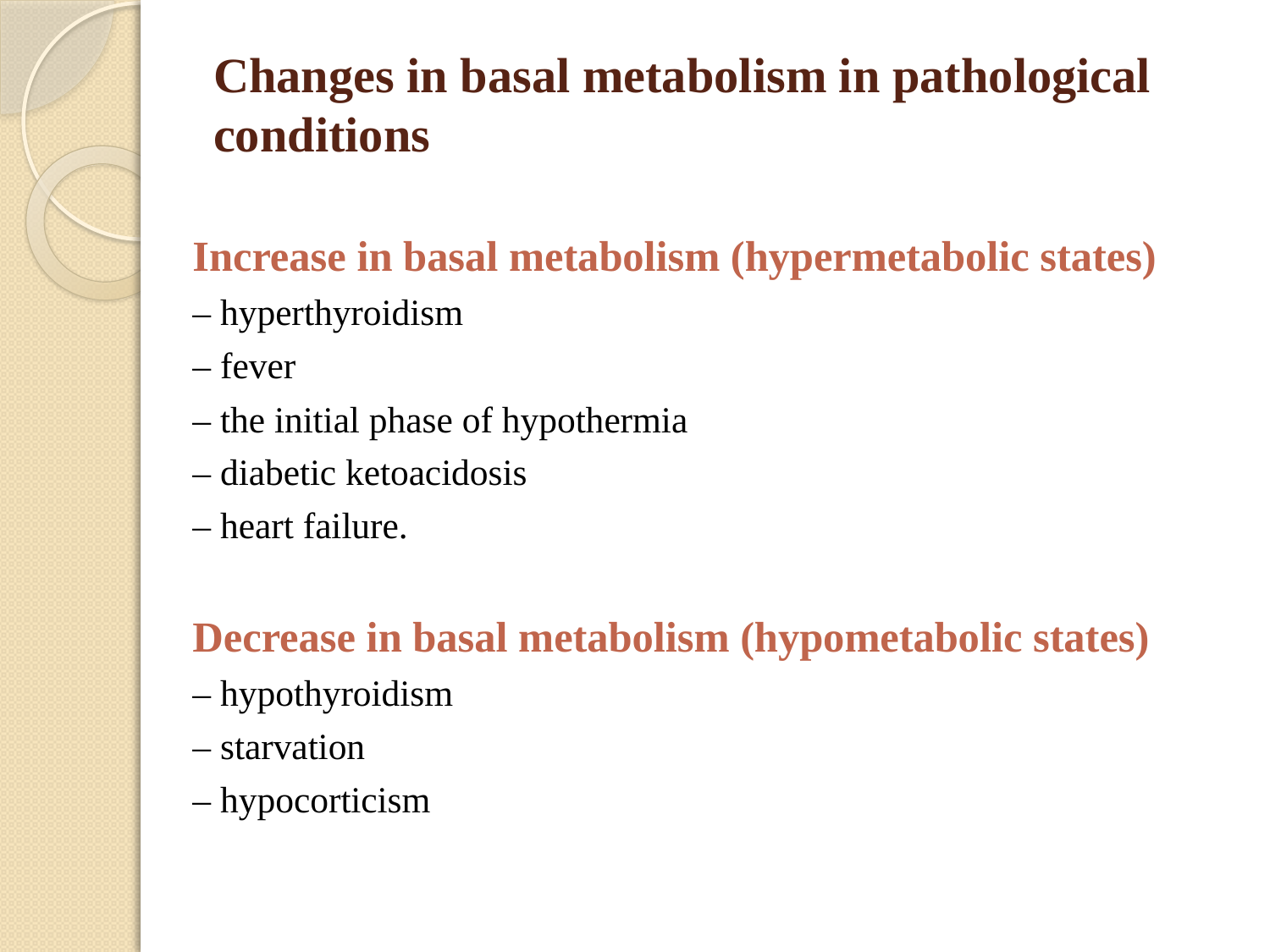

# Changes in basal metabolism in pathological conditions

Increase in basal metabolism (hypermetabolic states)
– hyperthyroidism
– fever
– the initial phase of hypothermia
– diabetic ketoacidosis
– heart failure.

Decrease in basal metabolism (hypometabolic states)
– hypothyroidism
– starvation
– hypocorticism